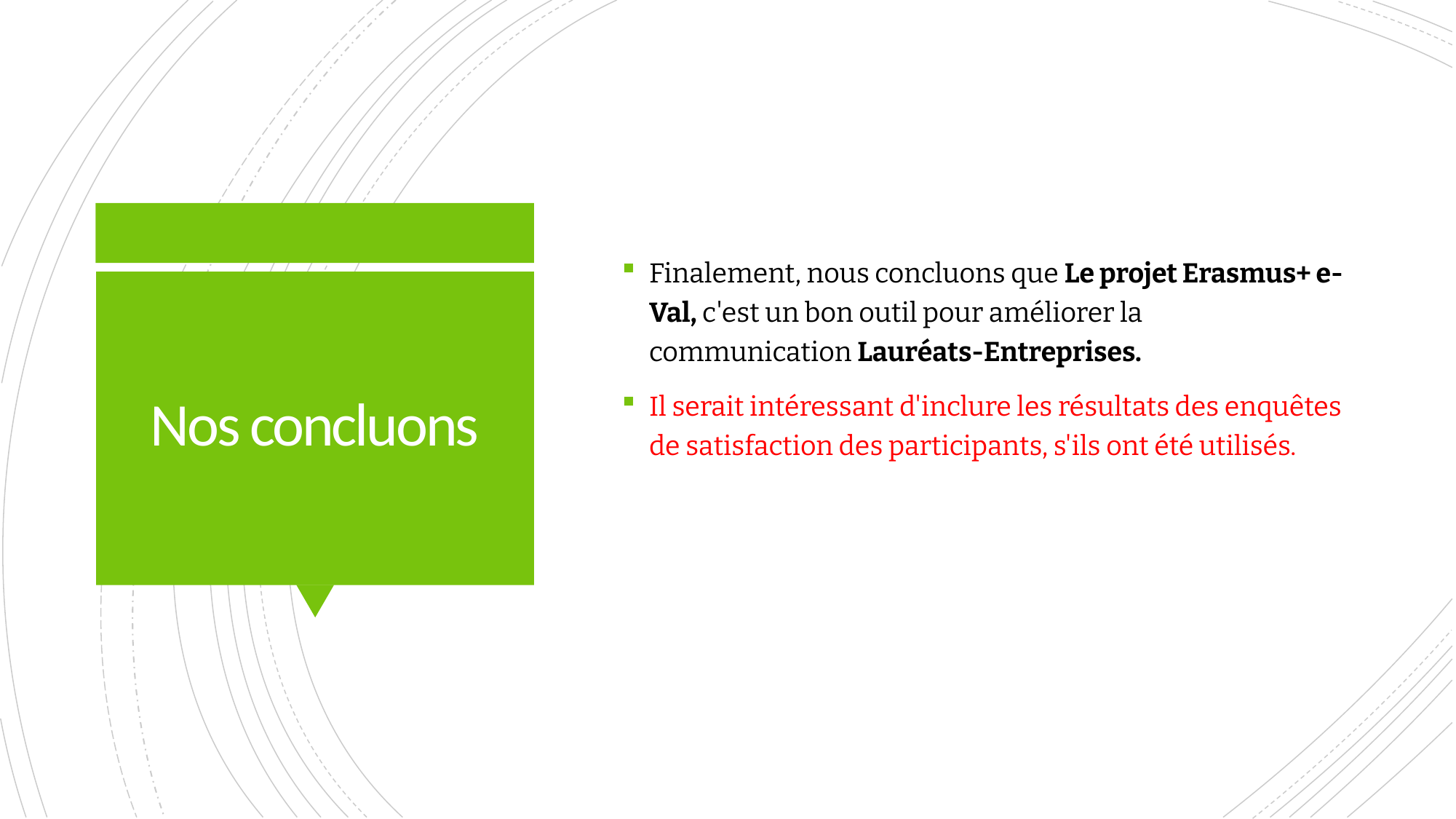

Finalement, nous concluons que Le projet Erasmus+ e-Val, c'est un bon outil pour améliorer la communication Lauréats-Entreprises.
Il serait intéressant d'inclure les résultats des enquêtes de satisfaction des participants, s'ils ont été utilisés.

# Nos concluons